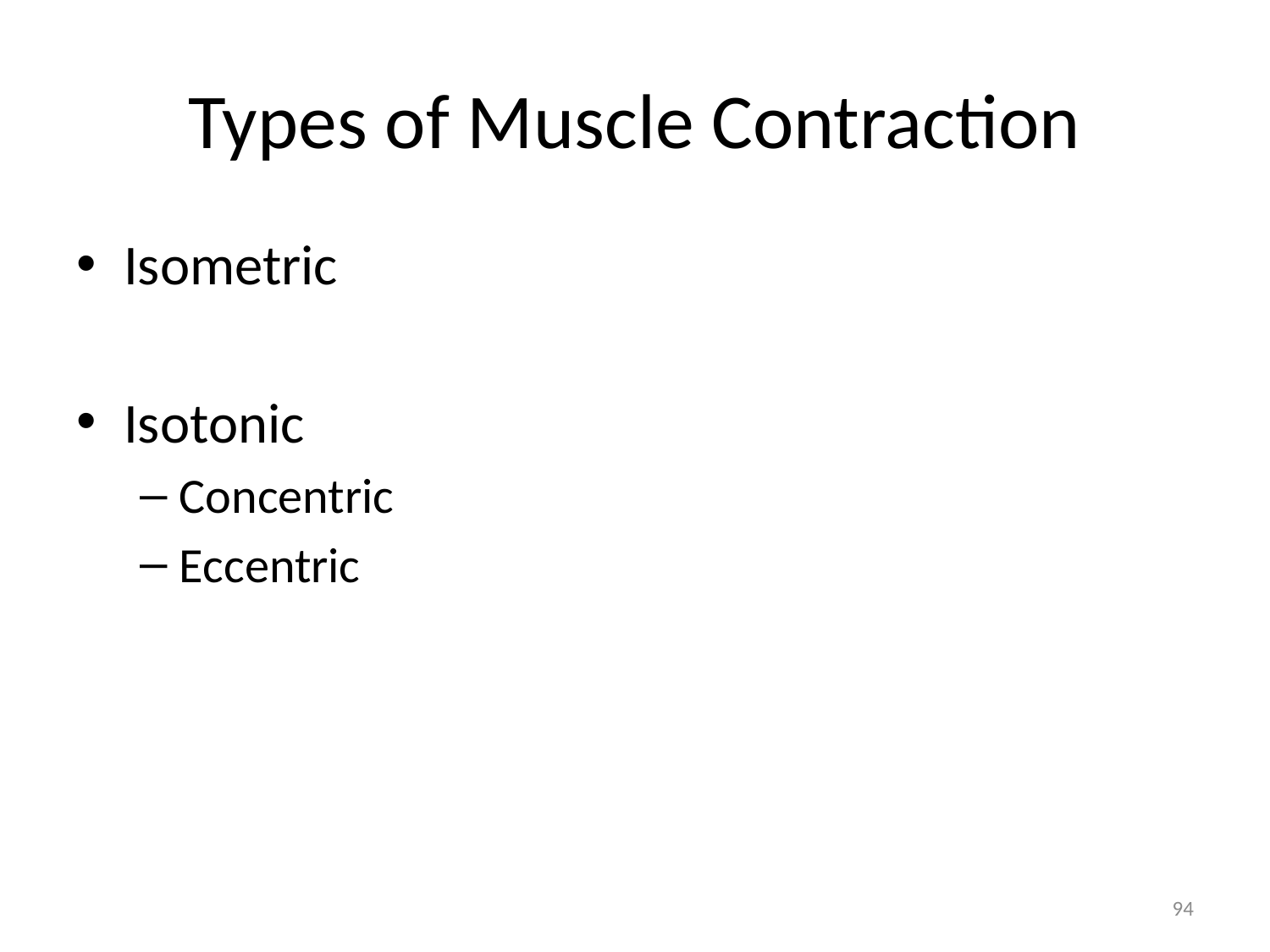

# Types of Muscle Contraction
Isometric

Isotonic
Concentric
Eccentric
94